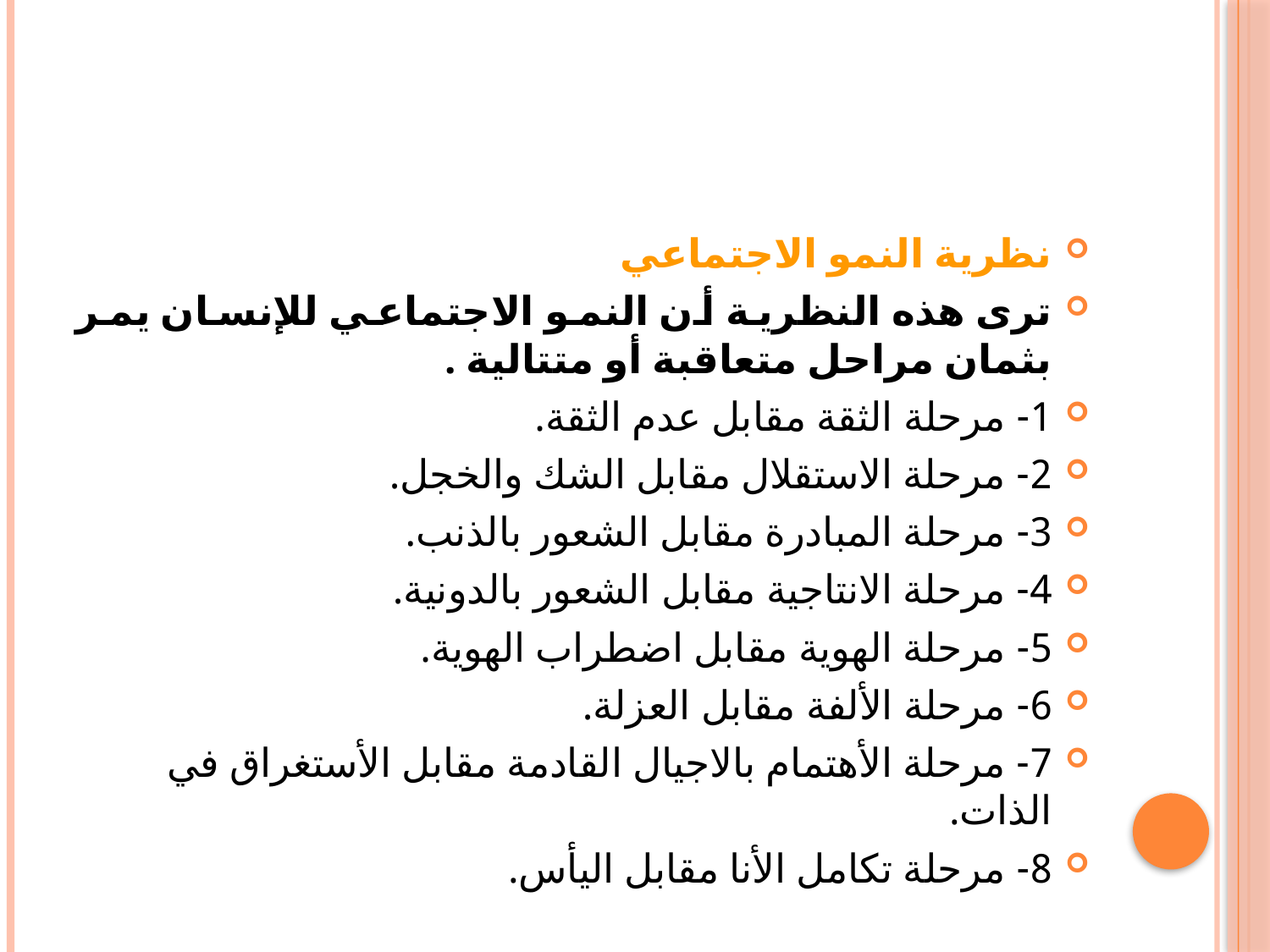

#
نظرية النمو الاجتماعي
ترى هذه النظرية أن النمو الاجتماعي للإنسان يمر بثمان مراحل متعاقبة أو متتالية .
1- مرحلة الثقة مقابل عدم الثقة.
2- مرحلة الاستقلال مقابل الشك والخجل.
3- مرحلة المبادرة مقابل الشعور بالذنب.
4- مرحلة الانتاجية مقابل الشعور بالدونية.
5- مرحلة الهوية مقابل اضطراب الهوية.
6- مرحلة الألفة مقابل العزلة.
7- مرحلة الأهتمام بالاجيال القادمة مقابل الأستغراق في الذات.
8- مرحلة تكامل الأنا مقابل اليأس.